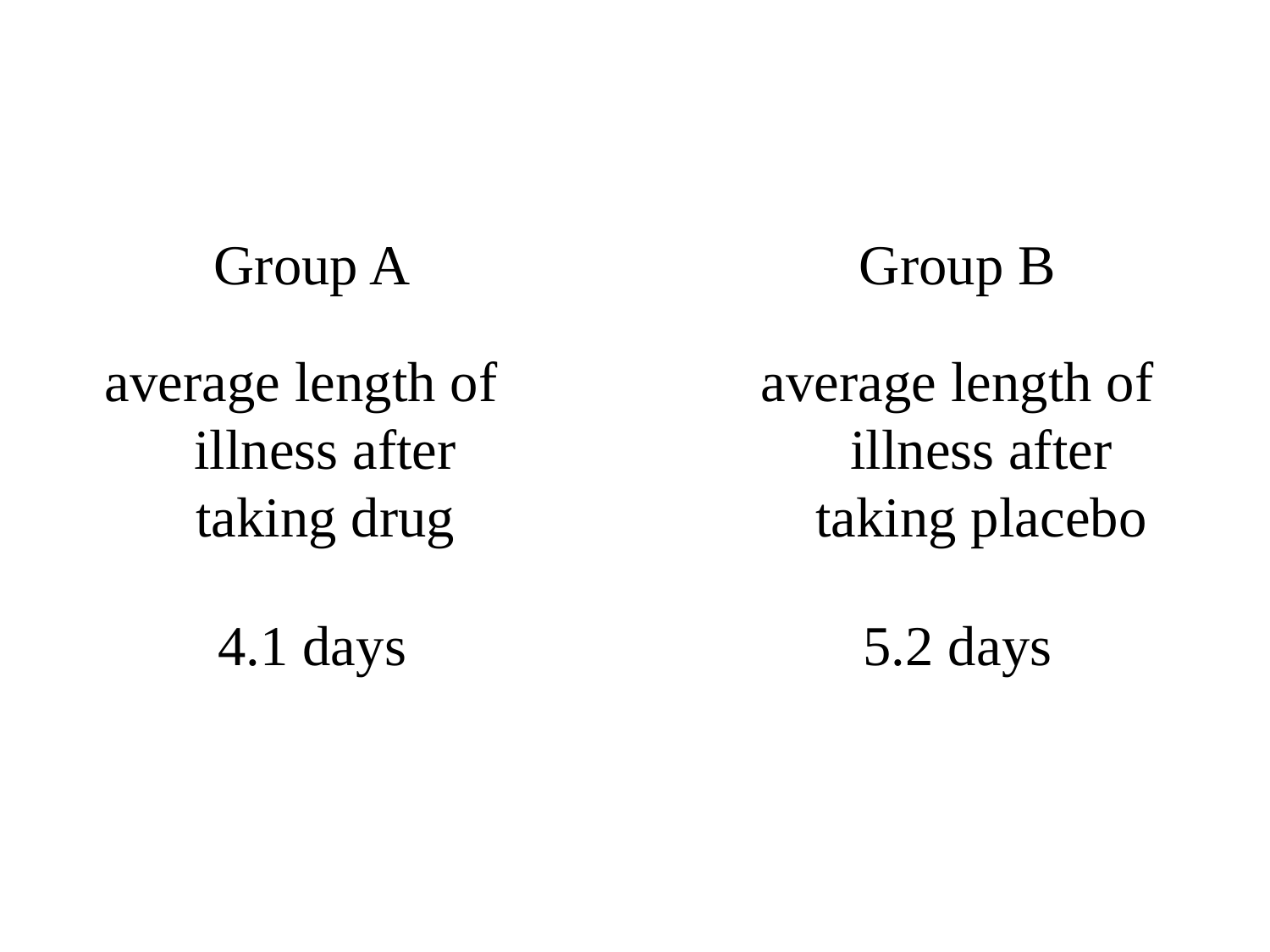

Group A
Group B
average length of illness after taking drug
average length of illness after taking placebo
4.1 days
5.2 days